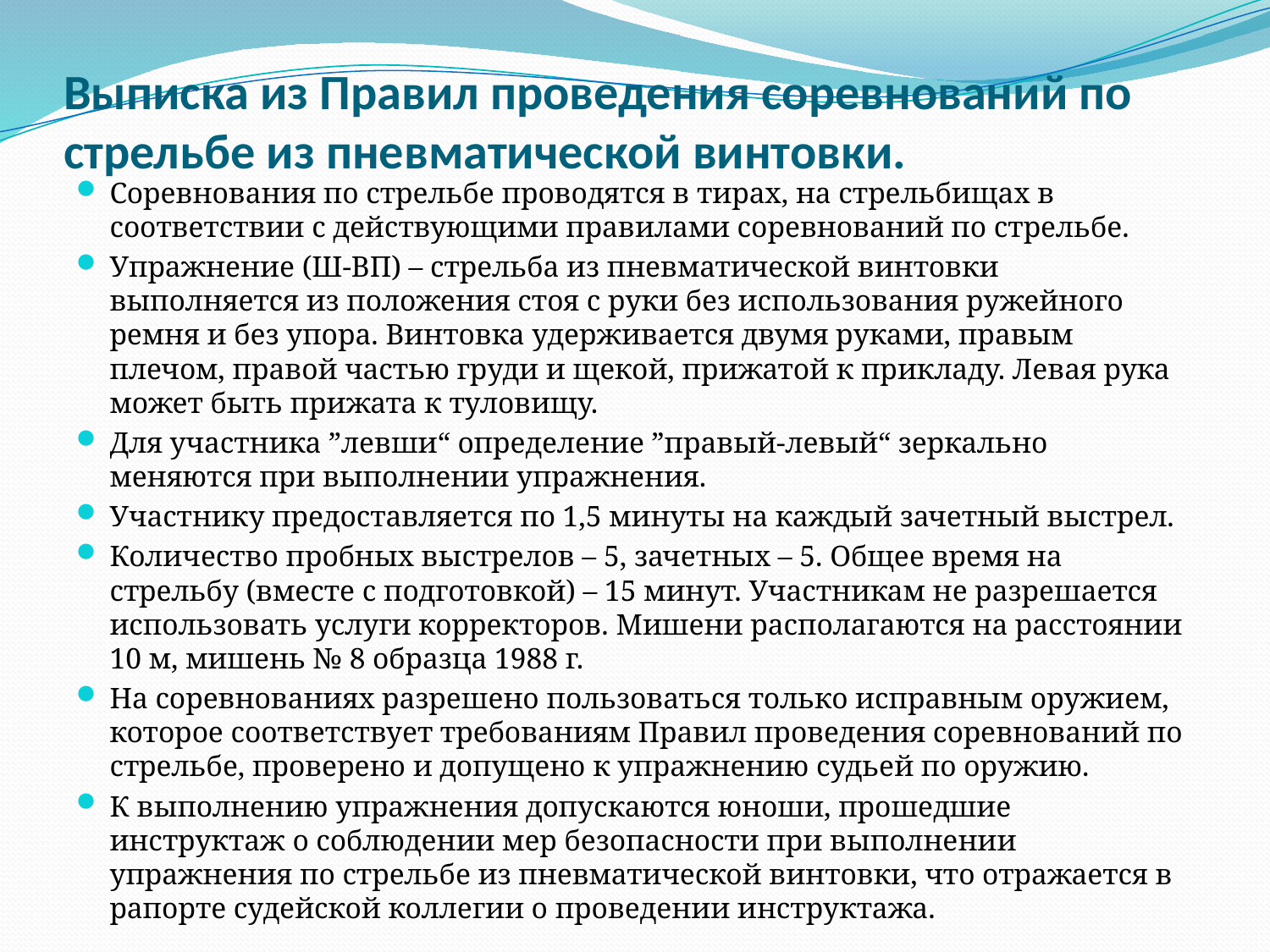

# Выписка из Правил проведения соревнований по стрельбе из пневматической винтовки.
Соревнования по стрельбе проводятся в тирах, на стрельбищах в соответствии с действующими правилами соревнований по стрельбе.
Упражнение (Ш-ВП) – стрельба из пневматической винтовки выполняется из положения стоя с руки без использования ружейного ремня и без упора. Винтовка удерживается двумя руками, правым плечом, правой частью груди и щекой, прижатой к прикладу. Левая рука может быть прижата к туловищу.
Для участника ”левши“ определение ”правый-левый“ зеркально меняются при выполнении упражнения.
Участнику предоставляется по 1,5 минуты на каждый зачетный выстрел.
Количество пробных выстрелов – 5, зачетных – 5. Общее время на стрельбу (вместе с подготовкой) – 15 минут. Участникам не разрешается использовать услуги корректоров. Мишени располагаются на расстоянии 10 м, мишень № 8 образца 1988 г.
На соревнованиях разрешено пользоваться только исправным оружием, которое соответствует требованиям Правил проведения соревнований по стрельбе, проверено и допущено к упражнению судьей по оружию.
К выполнению упражнения допускаются юноши, прошедшие инструктаж о соблюдении мер безопасности при выполнении упражнения по стрельбе из пневматической винтовки, что отражается в рапорте судейской коллегии о проведении инструктажа.